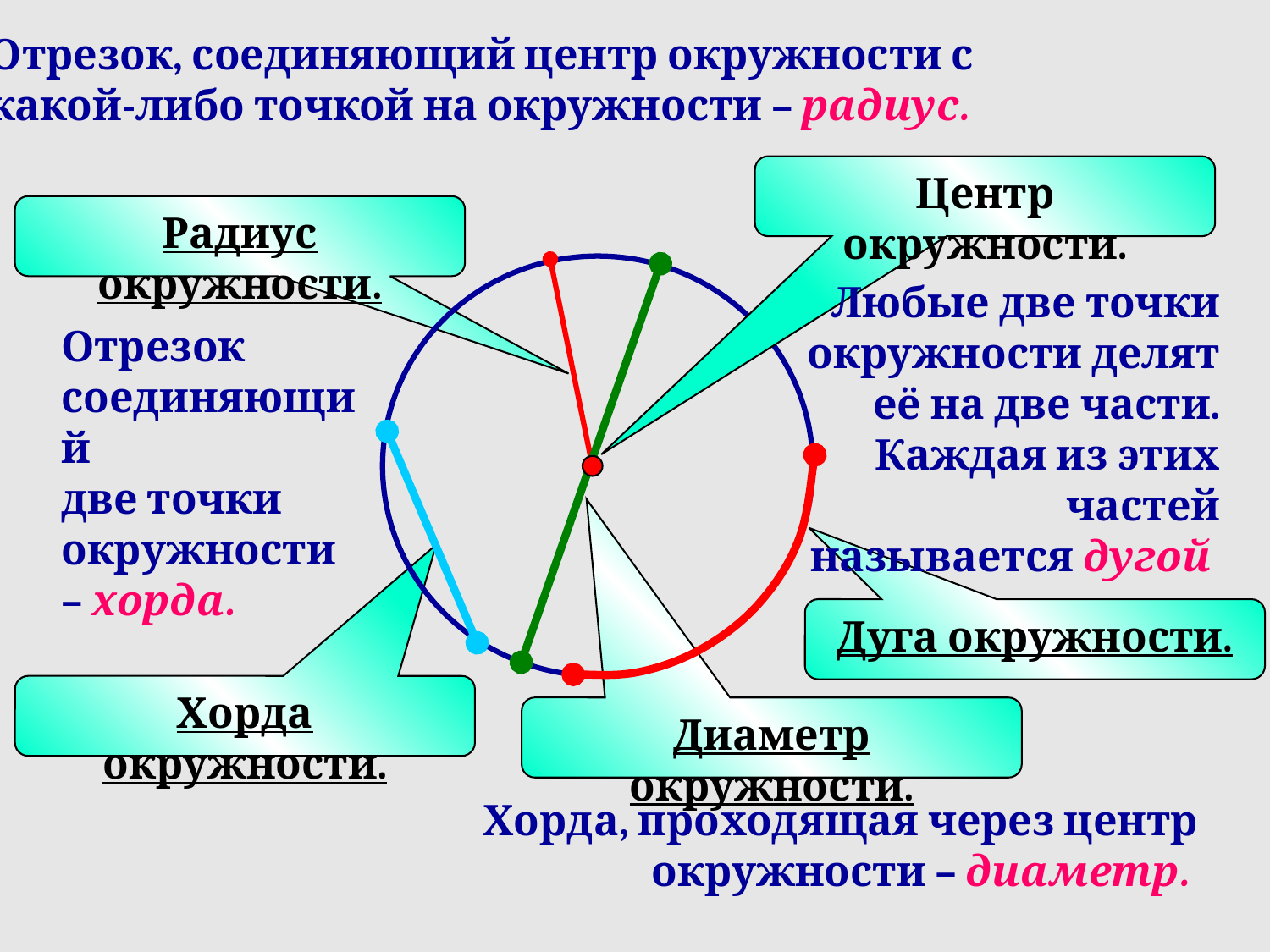

Отрезок, соединяющий центр окружности с
какой-либо точкой на окружности – радиус.
Центр окружности.
Радиус окружности.

Любые две точки окружности делят её на две части. Каждая из этих частей называется дугой
Отрезок соединяющий
две точки окружности
– хорда.

Дуга окружности.
Хорда окружности.
Диаметр окружности.
Хорда, проходящая через центр окружности – диаметр.